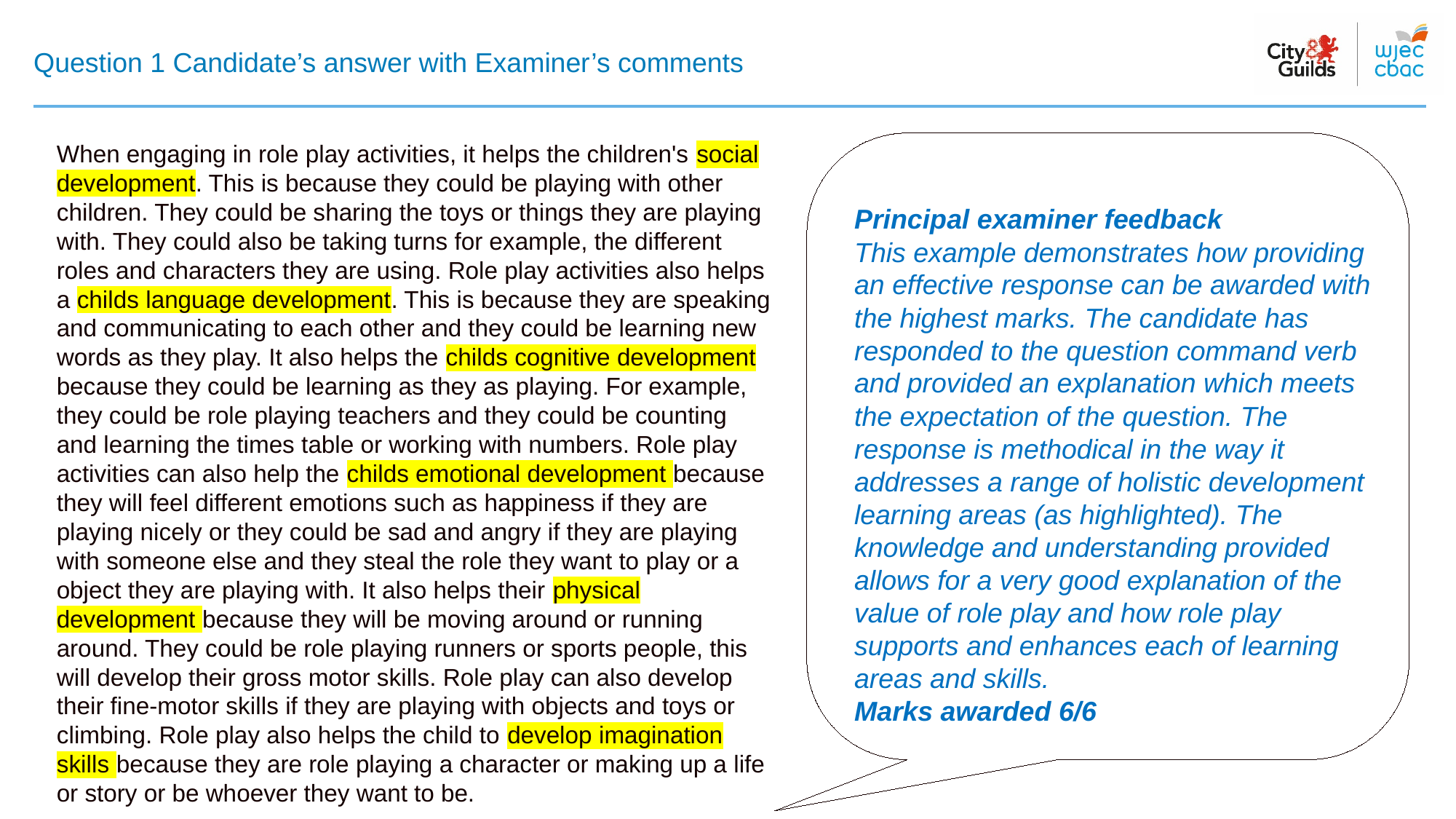

# Question 1 Candidate’s answer with Examiner’s comments
When engaging in role play activities, it helps the children's social development. This is because they could be playing with other children. They could be sharing the toys or things they are playing with. They could also be taking turns for example, the different roles and characters they are using. Role play activities also helps a childs language development. This is because they are speaking and communicating to each other and they could be learning new words as they play. It also helps the childs cognitive development because they could be learning as they as playing. For example, they could be role playing teachers and they could be counting and learning the times table or working with numbers. Role play activities can also help the childs emotional development because they will feel different emotions such as happiness if they are playing nicely or they could be sad and angry if they are playing with someone else and they steal the role they want to play or a object they are playing with. It also helps their physical development because they will be moving around or running around. They could be role playing runners or sports people, this will develop their gross motor skills. Role play can also develop their fine-motor skills if they are playing with objects and toys or climbing. Role play also helps the child to develop imagination skills because they are role playing a character or making up a life or story or be whoever they want to be.

Principal examiner feedback​
​This example demonstrates how providing an effective response can be awarded with the highest marks. The candidate has responded to the question command verb and provided an explanation which meets the expectation of the question. The response is methodical in the way it addresses a range of holistic development learning areas (as highlighted). The knowledge and understanding provided allows for a very good explanation of the value of role play and how role play  supports and enhances each of learning areas and skills.
Marks awarded 6/6